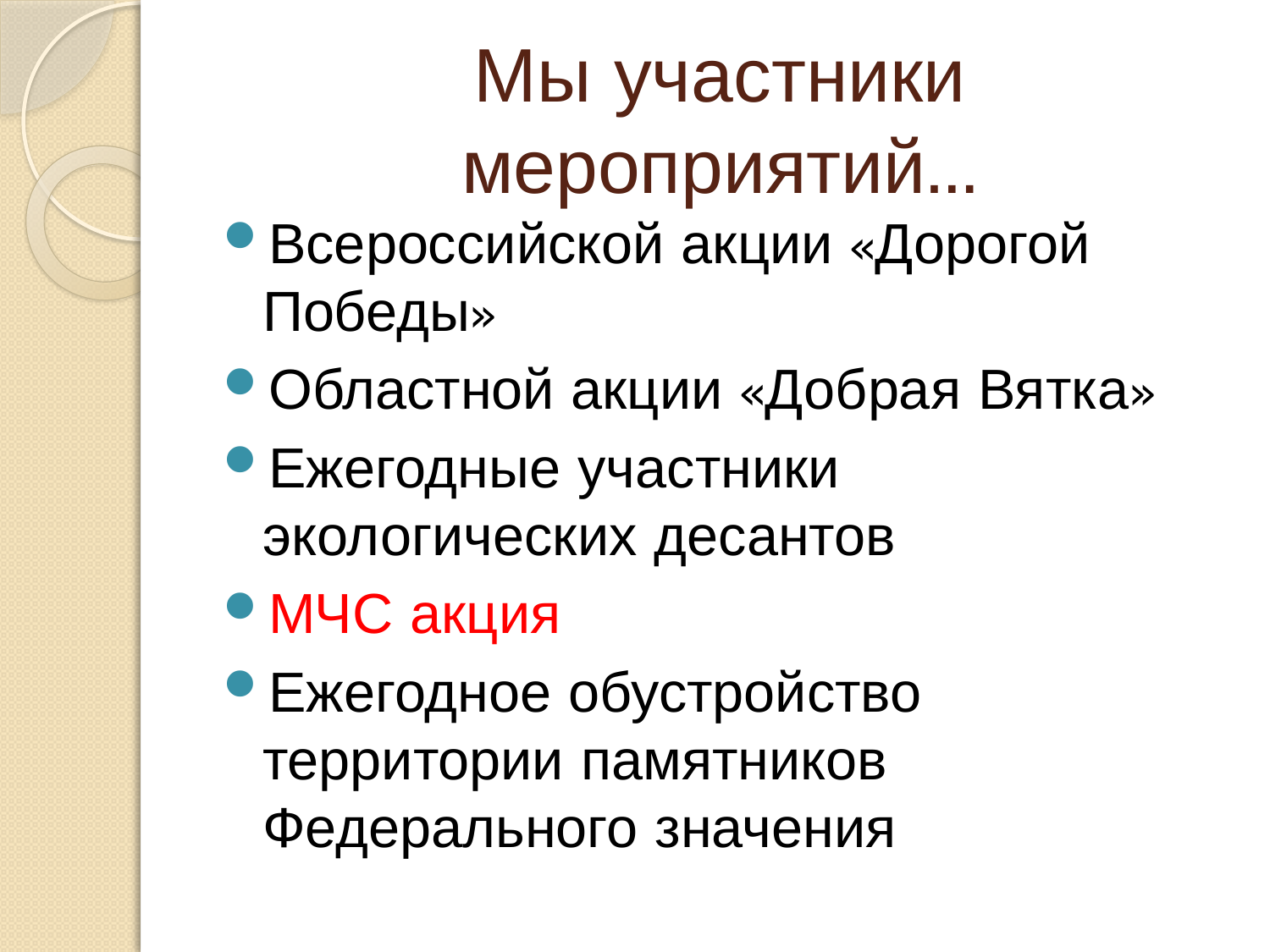

# Мы участники мероприятий…
Всероссийской акции «Дорогой Победы»
Областной акции «Добрая Вятка»
Ежегодные участники экологических десантов
МЧС акция
Ежегодное обустройство территории памятников Федерального значения